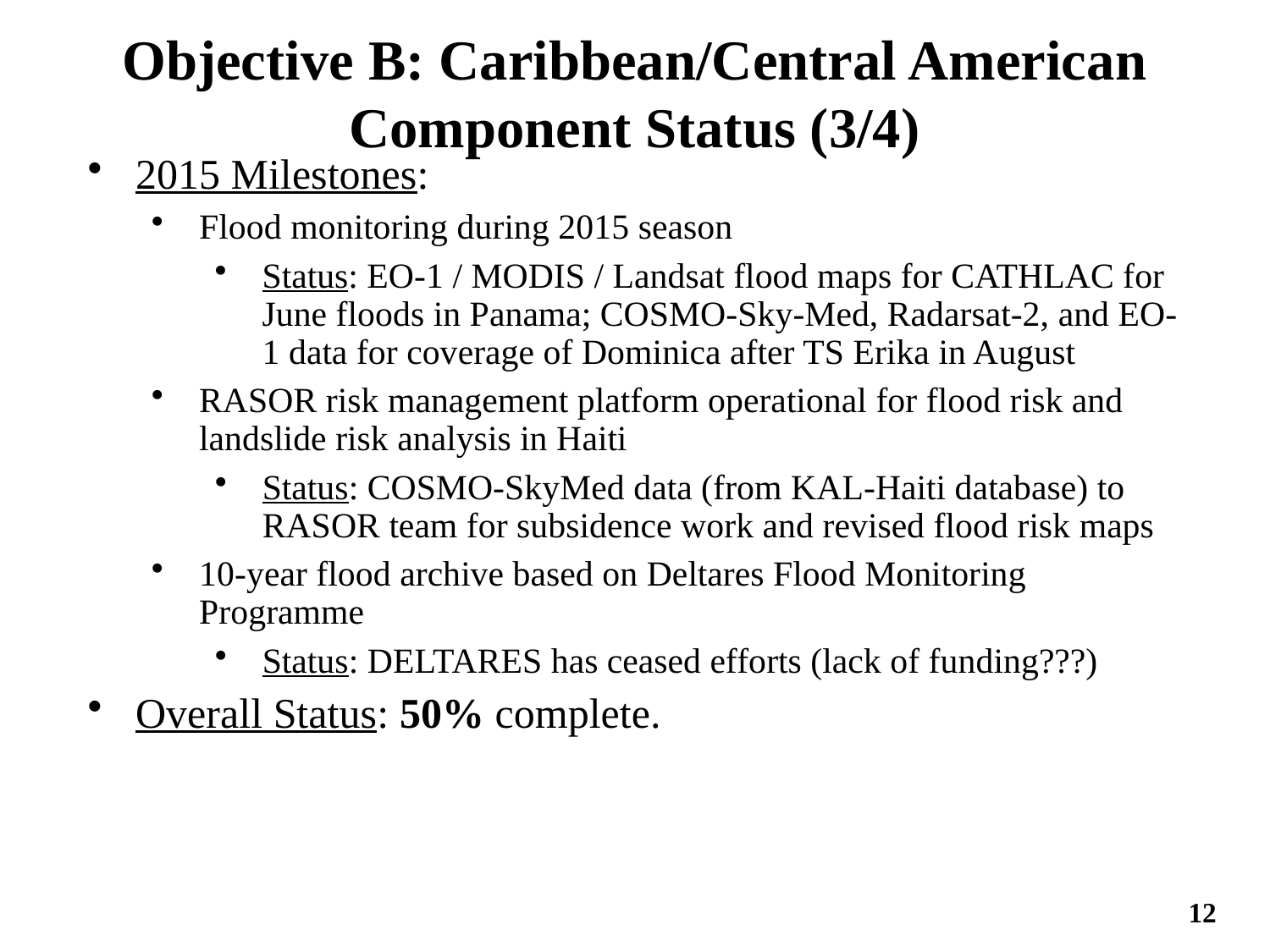

# Objective B: Caribbean/Central American Component Status (3/4)
2015 Milestones:
Flood monitoring during 2015 season
Status: EO-1 / MODIS / Landsat flood maps for CATHLAC for June floods in Panama; COSMO-Sky-Med, Radarsat-2, and EO-1 data for coverage of Dominica after TS Erika in August
RASOR risk management platform operational for flood risk and landslide risk analysis in Haiti
Status: COSMO-SkyMed data (from KAL-Haiti database) to RASOR team for subsidence work and revised flood risk maps
10-year flood archive based on Deltares Flood Monitoring Programme
Status: DELTARES has ceased efforts (lack of funding???)
Overall Status: 50% complete.
12